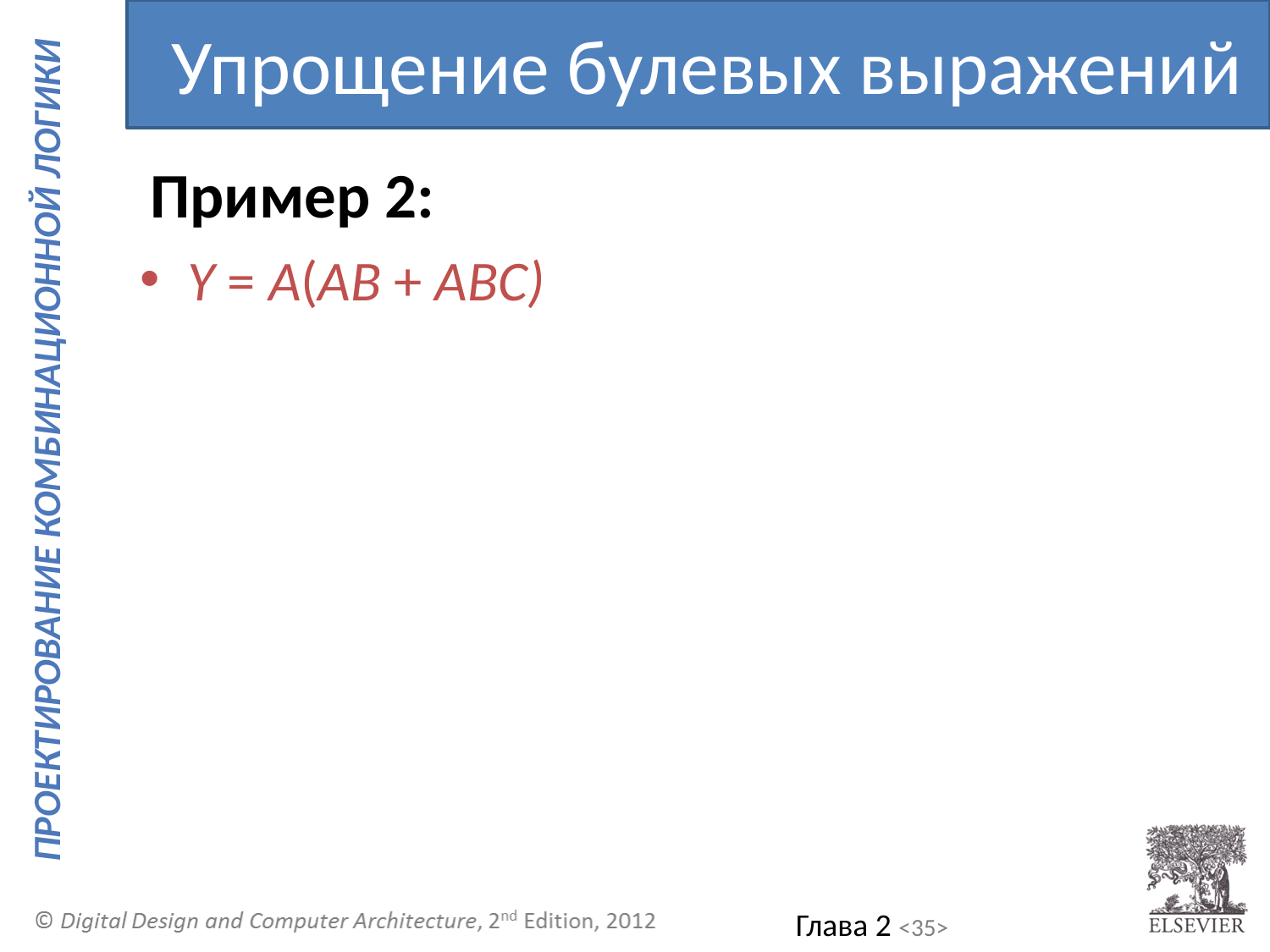

Упрощение булевых выражений
Пример 2:
Y = A(AB + ABC)